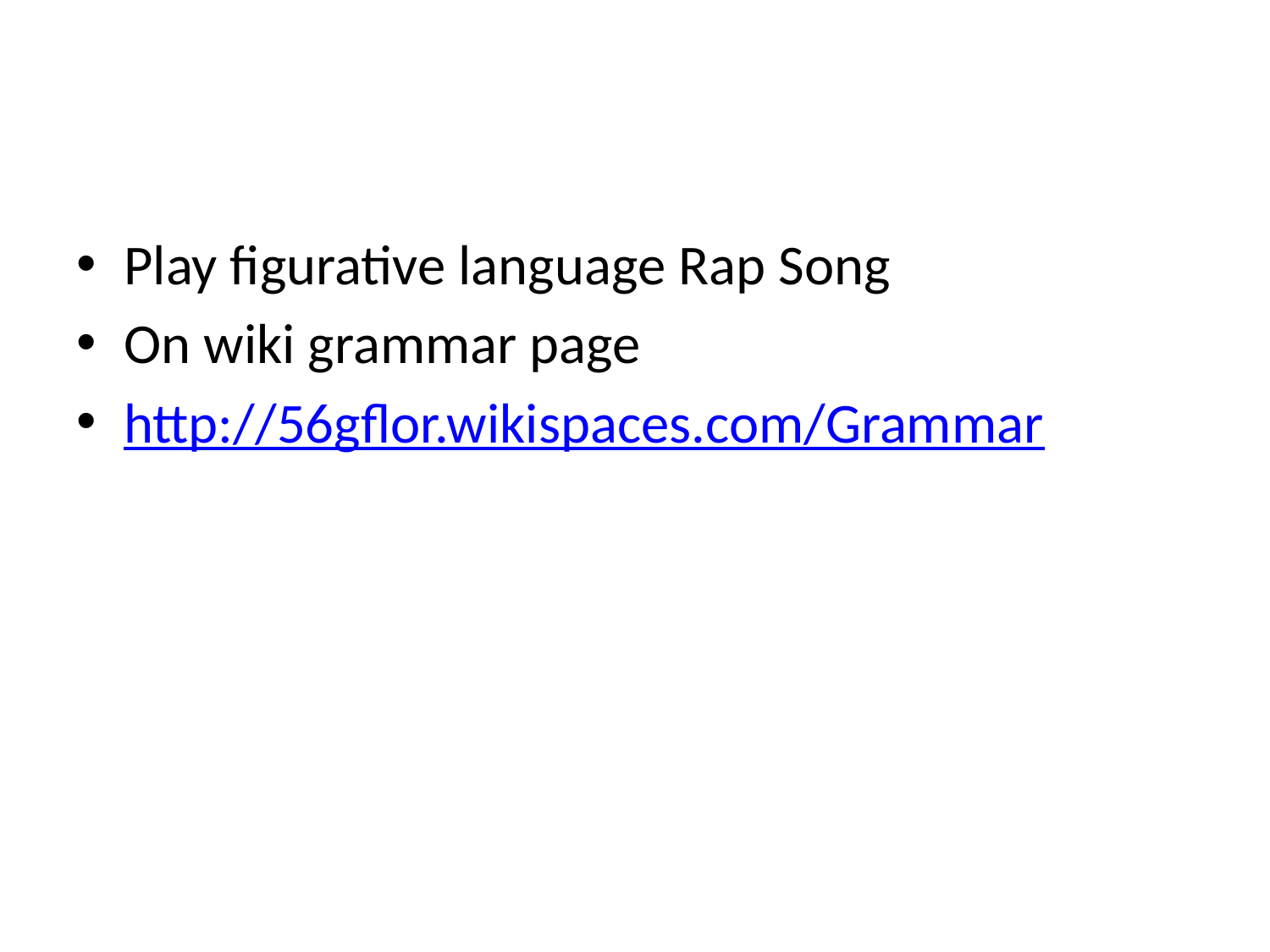

#
Play figurative language Rap Song
On wiki grammar page
http://56gflor.wikispaces.com/Grammar